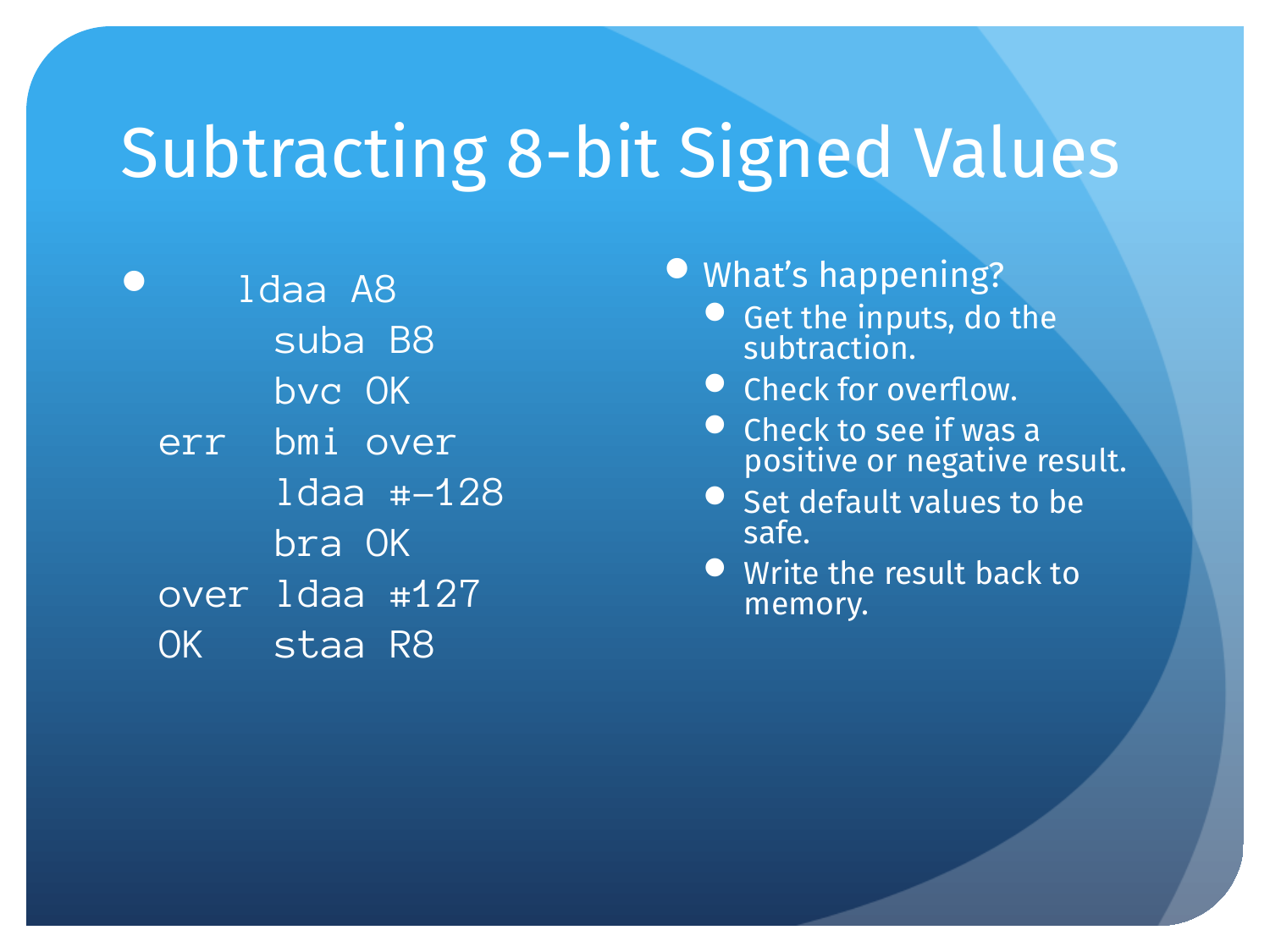

# Subtracting 8-bit Signed Values
    ldaa A8
     suba B8
     bvc OK
err  bmi over
     ldaa #-128
     bra OK
over ldaa #127
OK   staa R8
What’s happening?
Get the inputs, do the subtraction.
Check for overflow.
Check to see if was a positive or negative result.
Set default values to be safe.
Write the result back to memory.